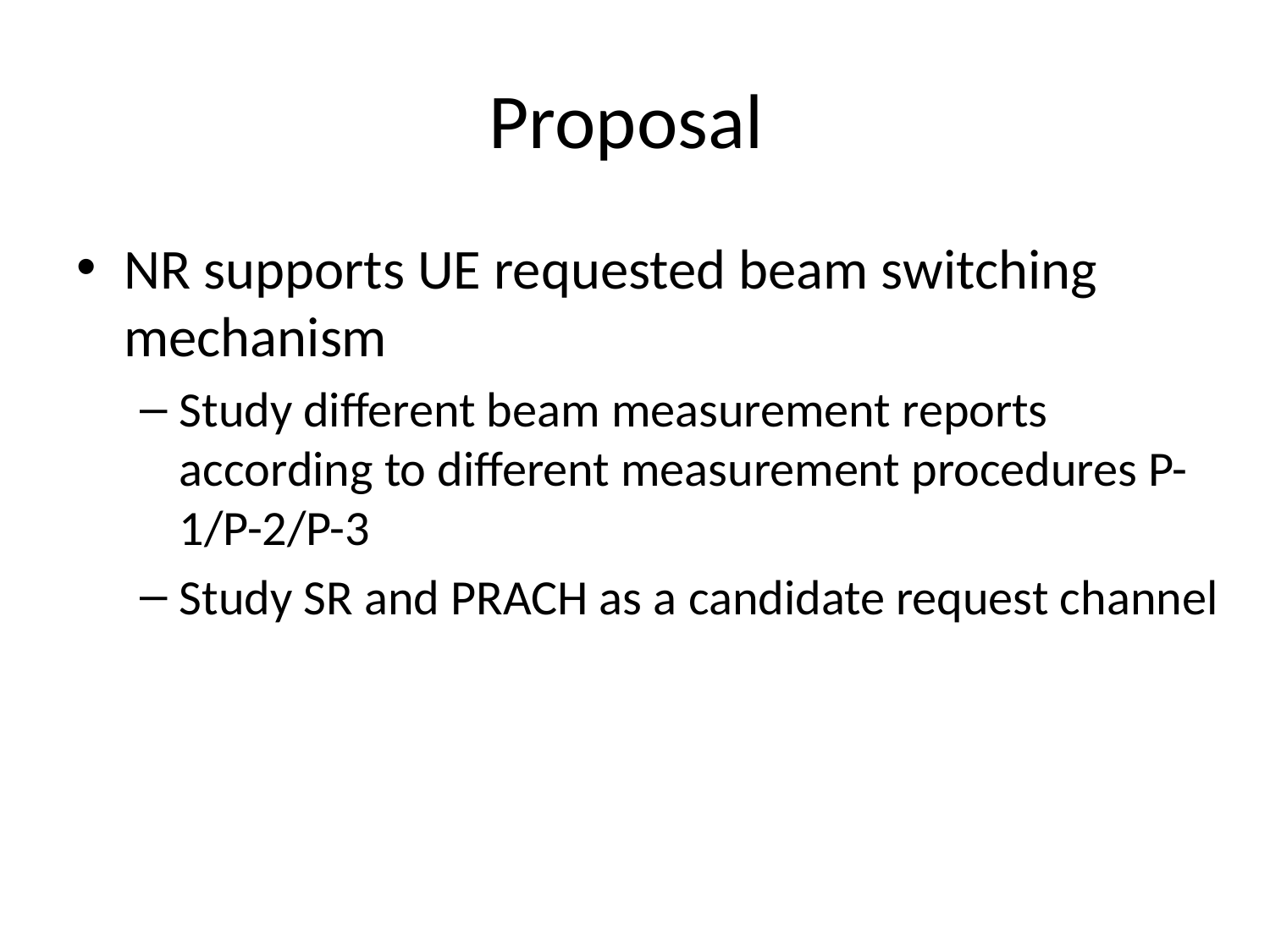

# Proposal
NR supports UE requested beam switching mechanism
Study different beam measurement reports according to different measurement procedures P-1/P-2/P-3
Study SR and PRACH as a candidate request channel